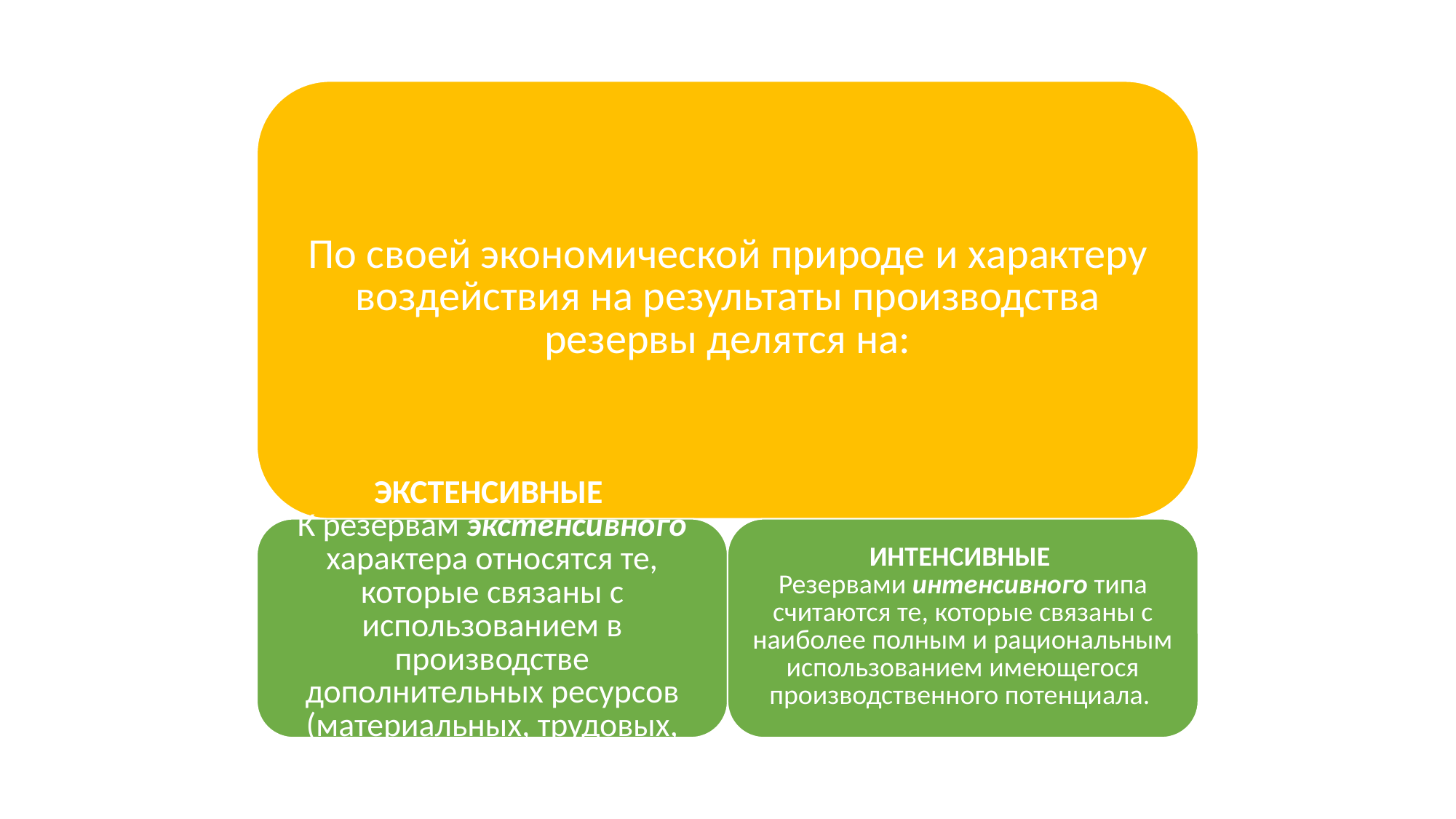

По своей экономической природе и характеру воздействия на результаты производства резервы делятся на:
ЭКСТЕНСИВНЫЕ
К резервам экстенсивного характера относятся те, которые связаны с использованием в производстве дополнительных ресурсов (материальных, трудовых, земельных и др.).
ИНТЕНСИВНЫЕ
Резервами интенсивного типа считаются те, которые связаны с наиболее полным и рациональным использованием имеющегося производственного потенциала.